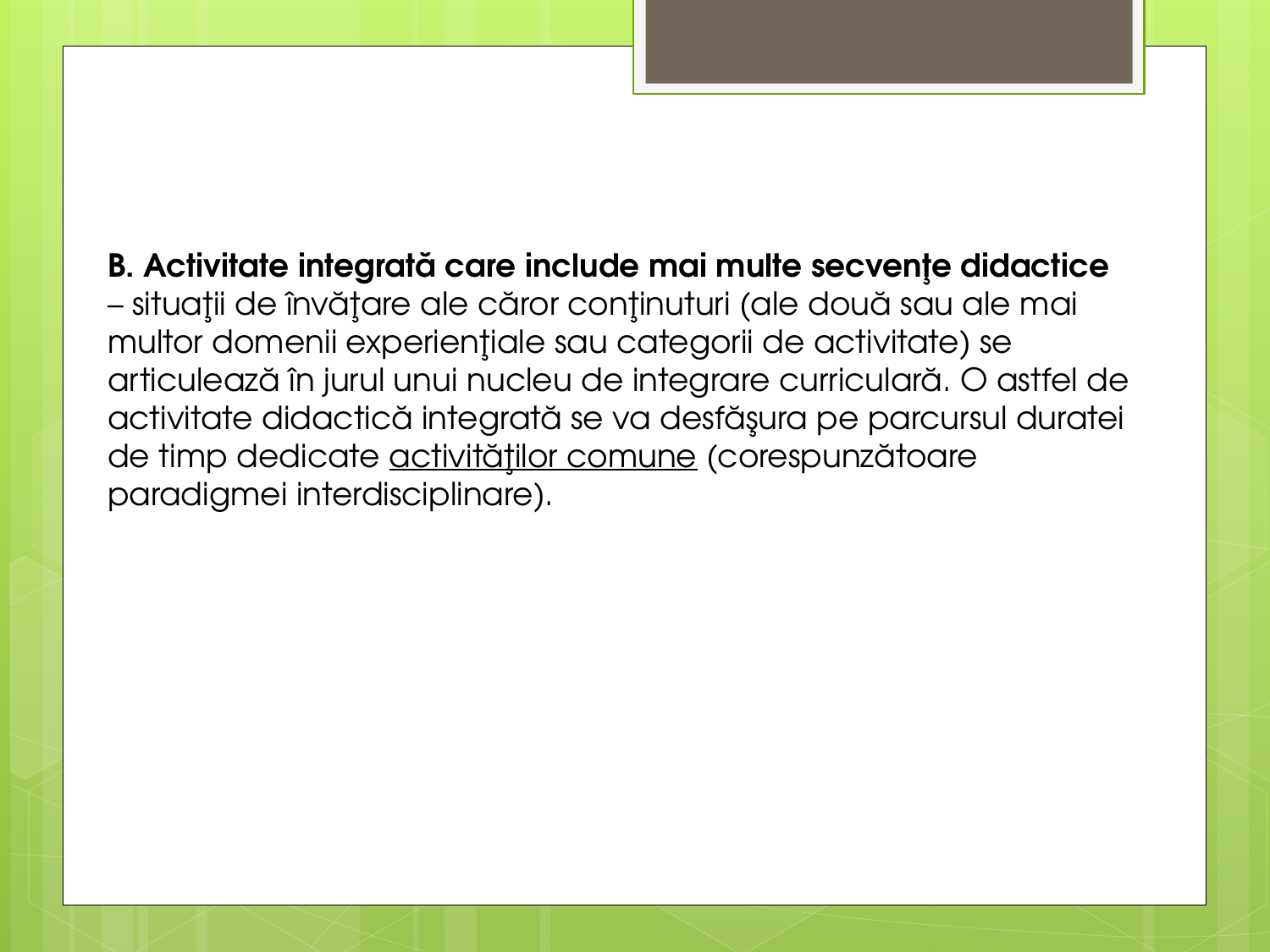

B. Activitate integrată care include mai multe secvenţe didactice – situaţii de învăţare ale căror conţinuturi (ale două sau ale mai multor domenii experienţiale sau categorii de activitate) se articulează în jurul unui nucleu de integrare curriculară. O astfel de activitate didactică integrată se va desfăşura pe parcursul duratei de timp dedicate activităţilor comune (corespunzătoare paradigmei interdisciplinare).